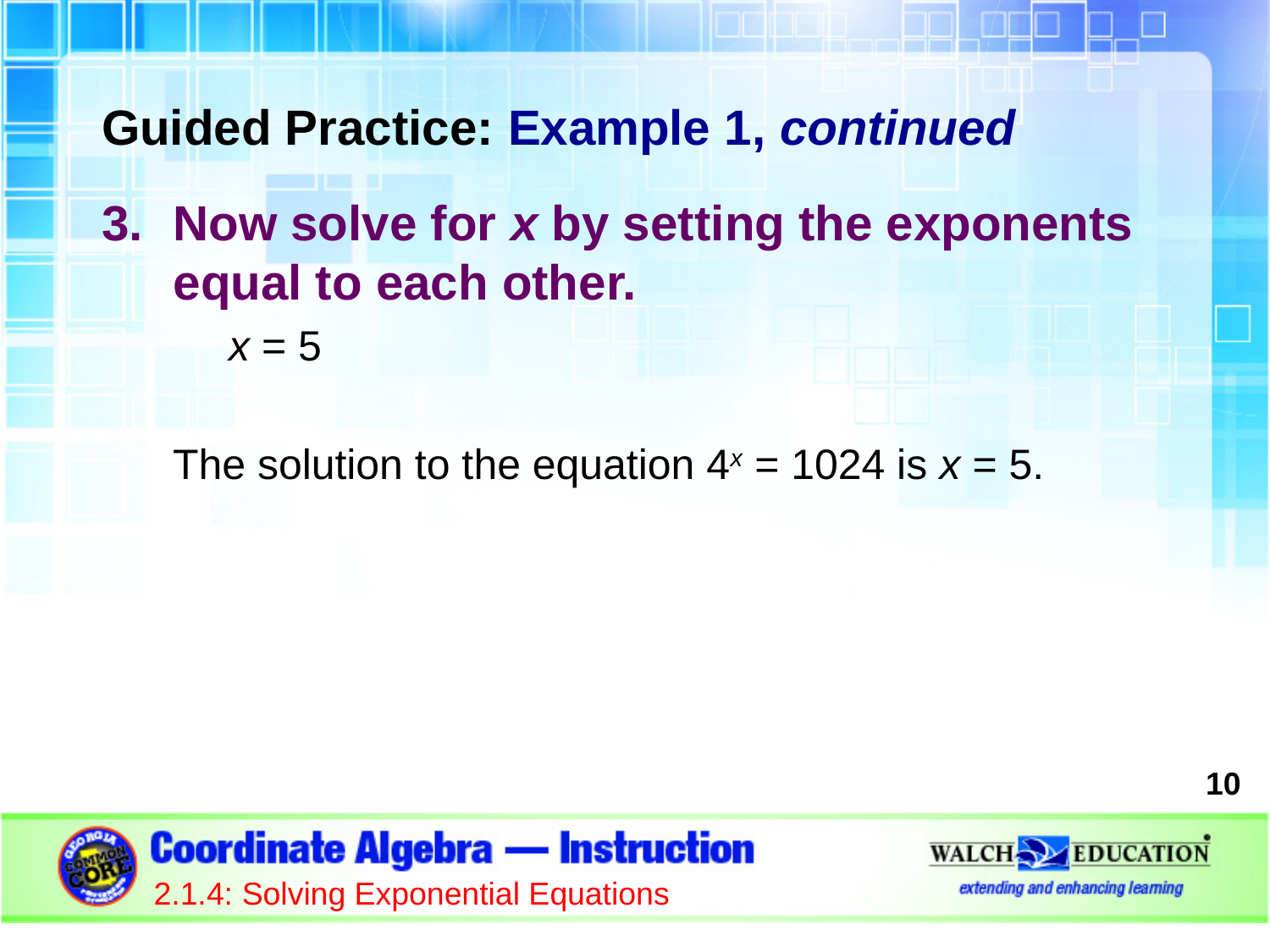

Guided Practice: Example 1, continued

Now solve for x by setting the exponents equal to each other.
x = 5

The solution to the equation 4x = 1024 is x = 5.
10
2.1.4: Solving Exponential Equations